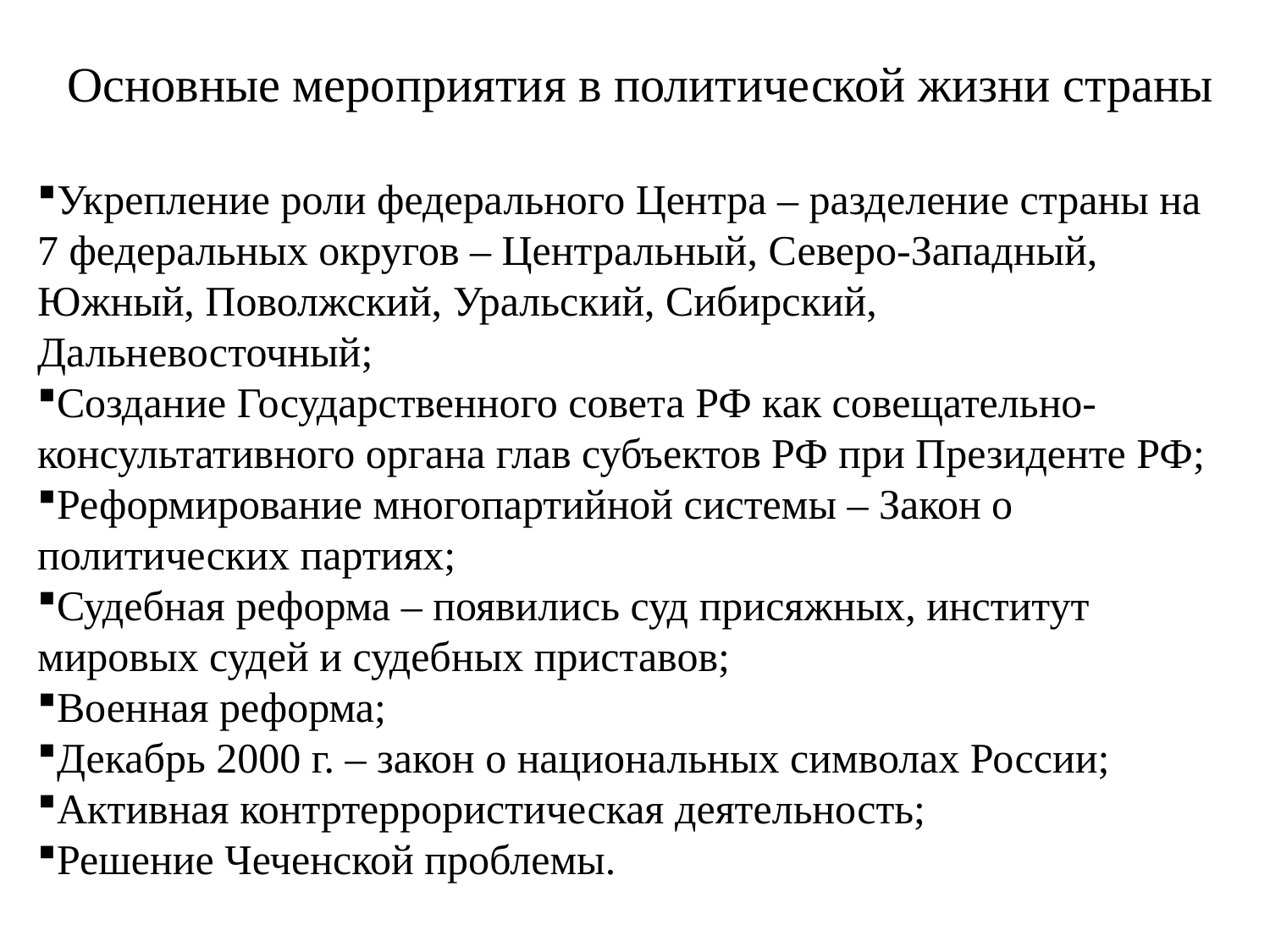

Основные мероприятия в политической жизни страны
Укрепление роли федерального Центра – разделение страны на 7 федеральных округов – Центральный, Северо-Западный, Южный, Поволжский, Уральский, Сибирский, Дальневосточный;
Создание Государственного совета РФ как совещательно-консультативного органа глав субъектов РФ при Президенте РФ;
Реформирование многопартийной системы – Закон о политических партиях;
Судебная реформа – появились суд присяжных, институт мировых судей и судебных приставов;
Военная реформа;
Декабрь 2000 г. – закон о национальных символах России;
Активная контртеррористическая деятельность;
Решение Чеченской проблемы.